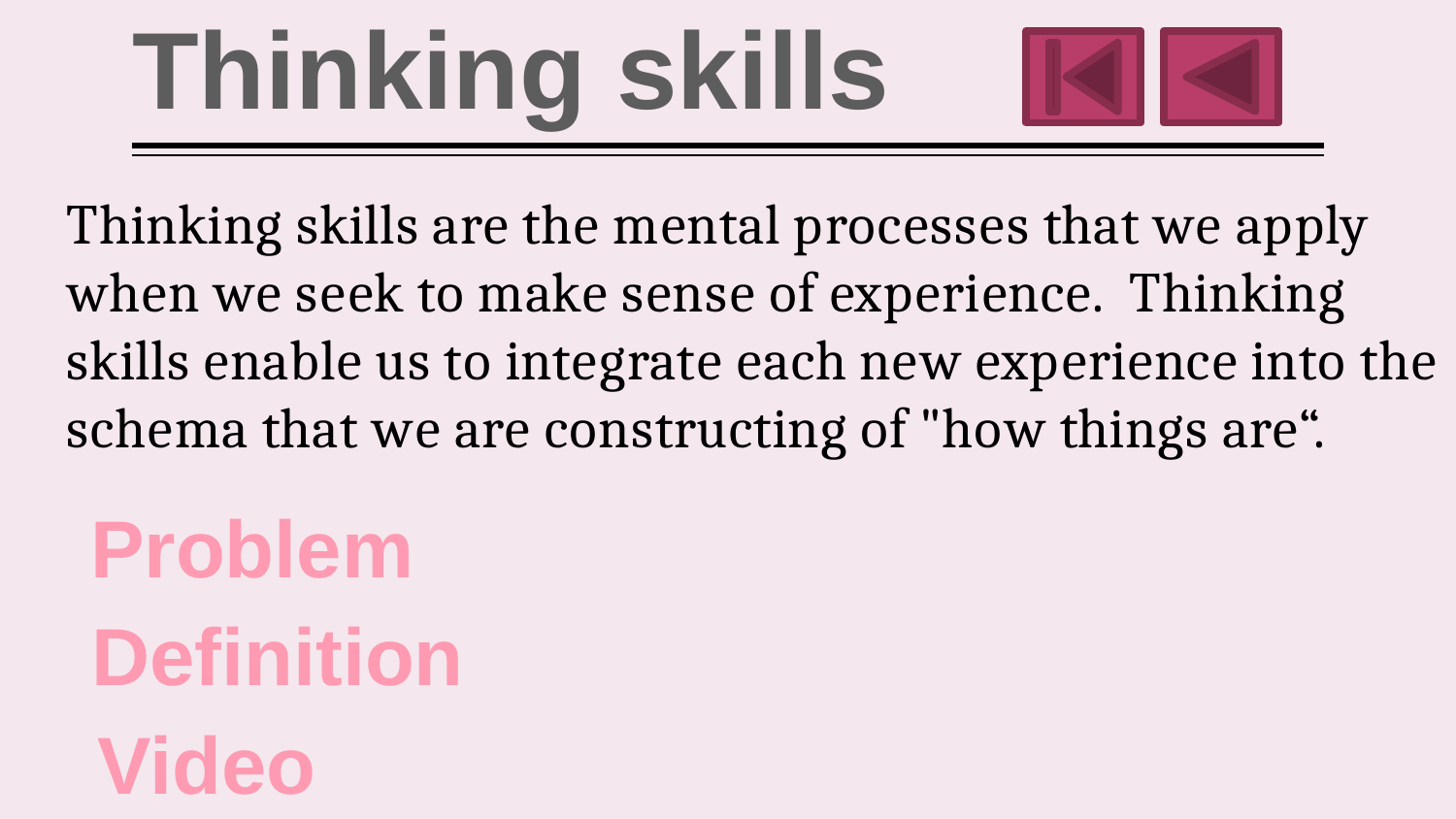

# Thinking skills

Thinking skills are the mental processes that we apply when we seek to make sense of experience.  Thinking skills enable us to integrate each new experience into the schema that we are constructing of "how things are“.
Problem
Definition
Video